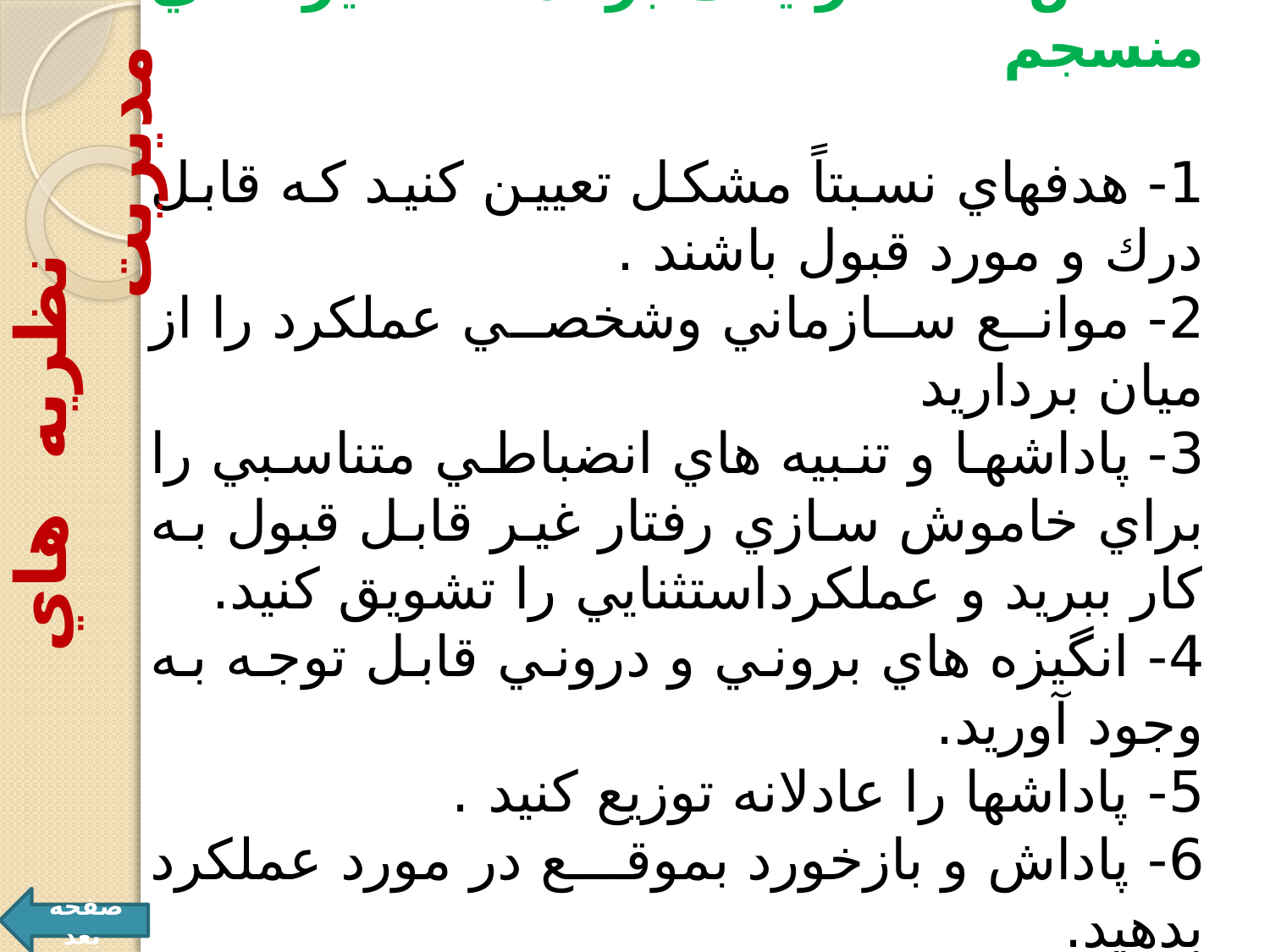

شش عنصر يك برنامه انگيزشي منسجم

1- هدفهاي نسبتاً مشكل تعيين كنيد كه قابل درك و مورد قبول باشند .
2- موانع سازماني وشخصي عملكرد را از ميان برداريد
3- پاداشها و تنبيه هاي انضباطي متناسبي را براي خاموش سازي رفتار غير قابل قبول به كار ببريد و عملكرداستثنايي را تشويق كنيد.
4- انگيزه هاي بروني و دروني قابل توجه به وجود آوريد.
5- پاداشها را عادلانه توزيع كنيد .
6- پاداش و بازخورد بموقع در مورد عملكرد بدهيد.
    نظريه هاي مديريت
صفحه  بعد